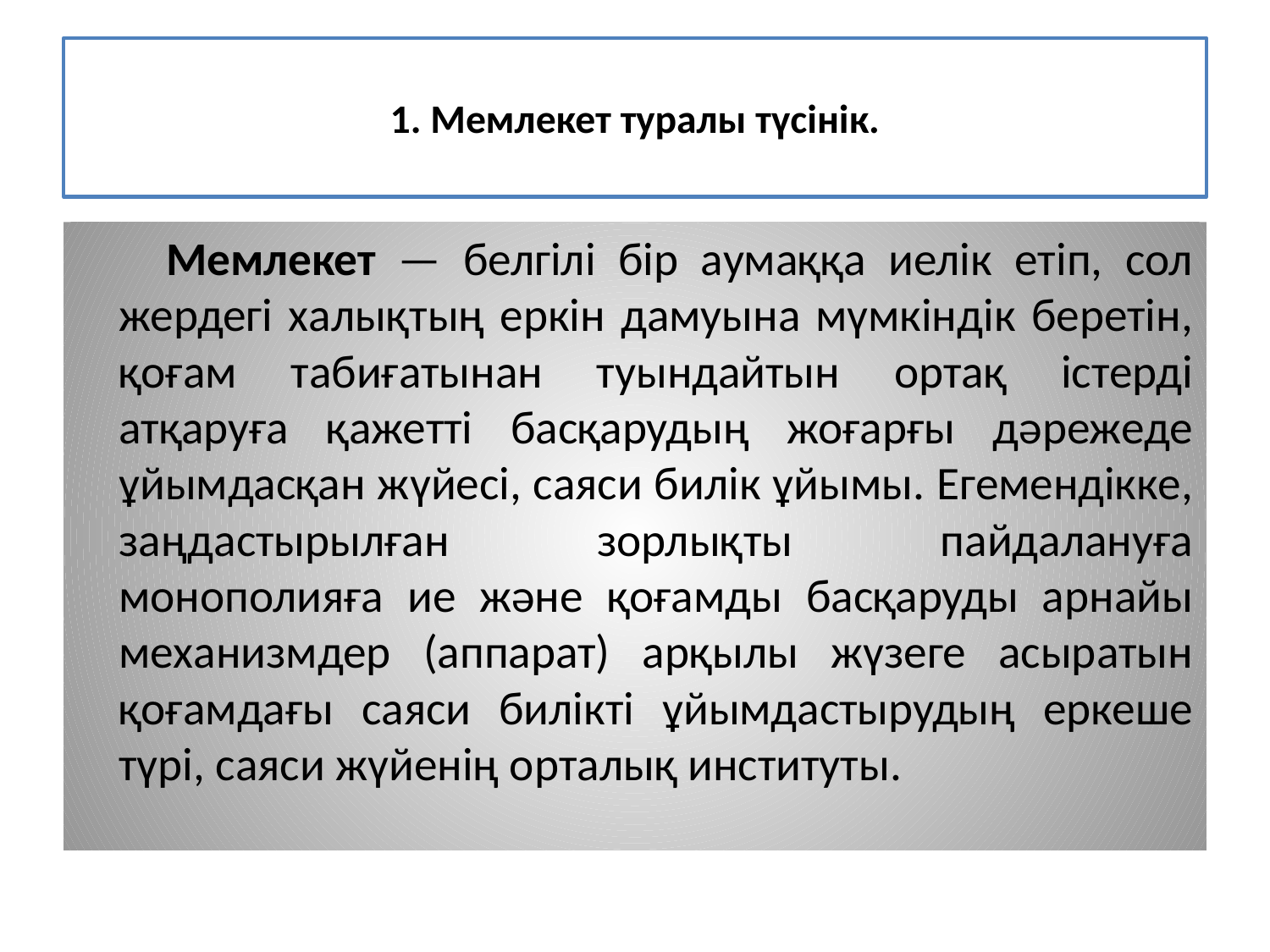

# 1. Мемлекет туралы түсінік.
    Мемлекет — белгілі бір аумаққа иелік етіп, сол жердегі халықтың еркін дамуына мүмкіндік беретін, қоғам табиғатынан туындайтын ортақ істерді атқаруға қажетті басқарудың жоғарғы дәрежеде ұйымдасқан жүйесі, саяси билік ұйымы. Егемендікке, заңдастырылған зорлықты пайдалануға монополияға ие және қоғамды басқаруды арнайы механизмдер (аппарат) арқылы жүзеге асыратын қоғамдағы саяси билікті ұйымдастырудың еркеше түрі, саяси жүйенің орталық институты.